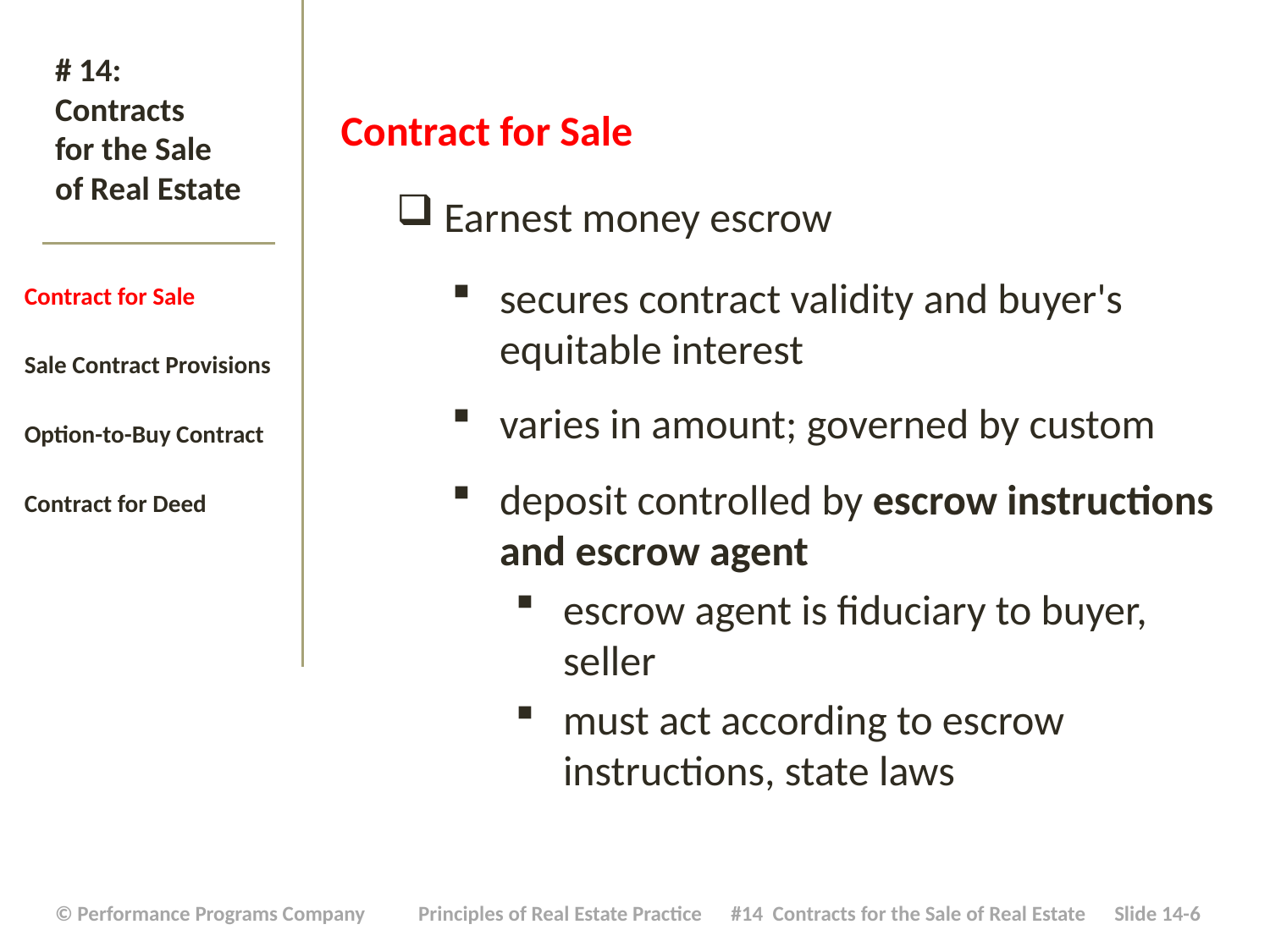

Contract for Sale

Earnest money escrow

secures contract validity and buyer's equitable interest
varies in amount; governed by custom
deposit controlled by escrow instructions and escrow agent
escrow agent is fiduciary to buyer, seller
must act according to escrow instructions, state laws
# # 14: Contracts for the Sale of Real Estate

Contract for Sale

Sale Contract Provisions

Option-to-Buy Contract

Contract for Deed

| © Performance Programs Company Principles of Real Estate Practice #14 Contracts for the Sale of Real Estate Slide 14-6 |
| --- |